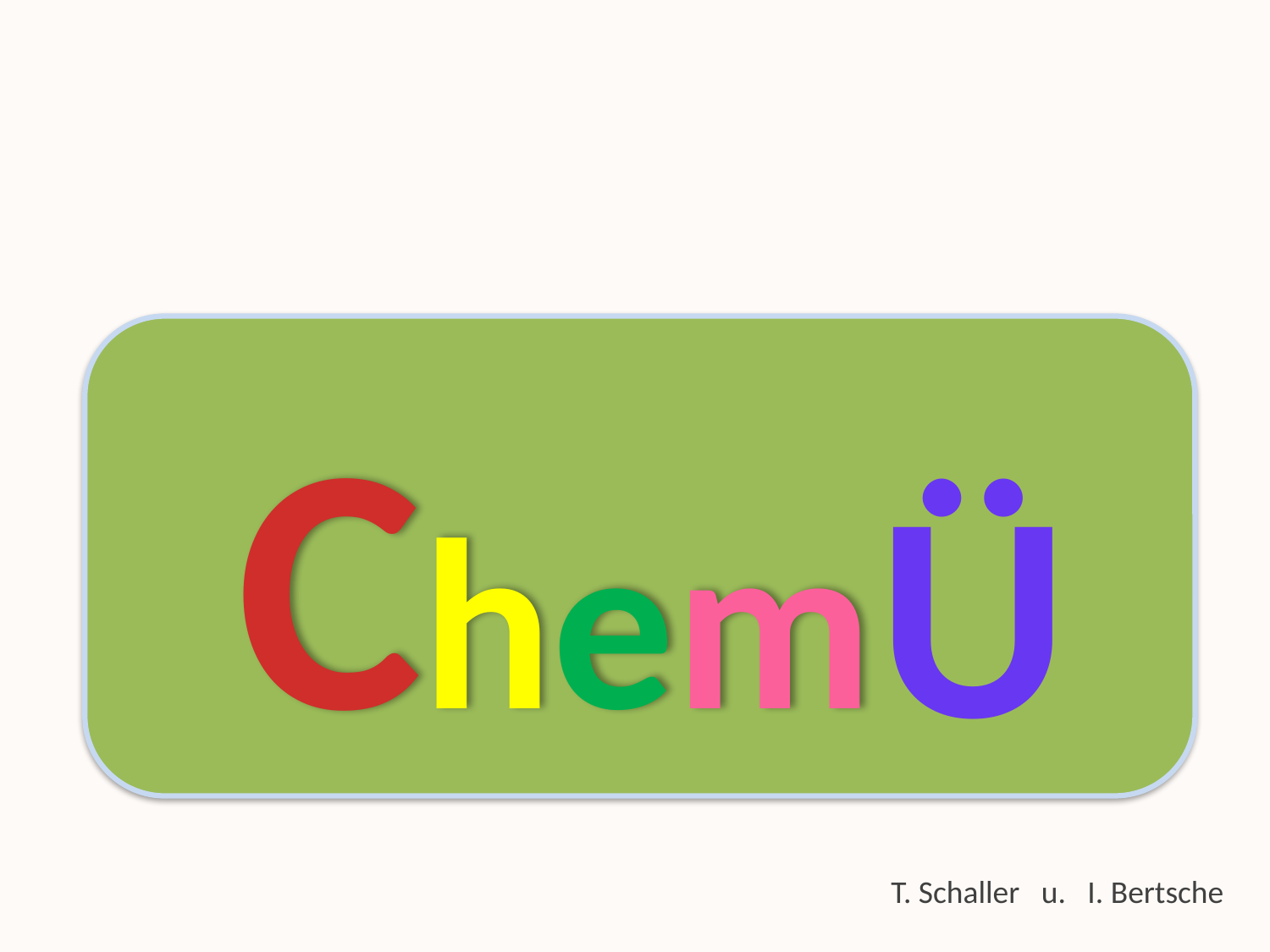

Ü
Chem
T. Schaller   u.   I. Bertsche